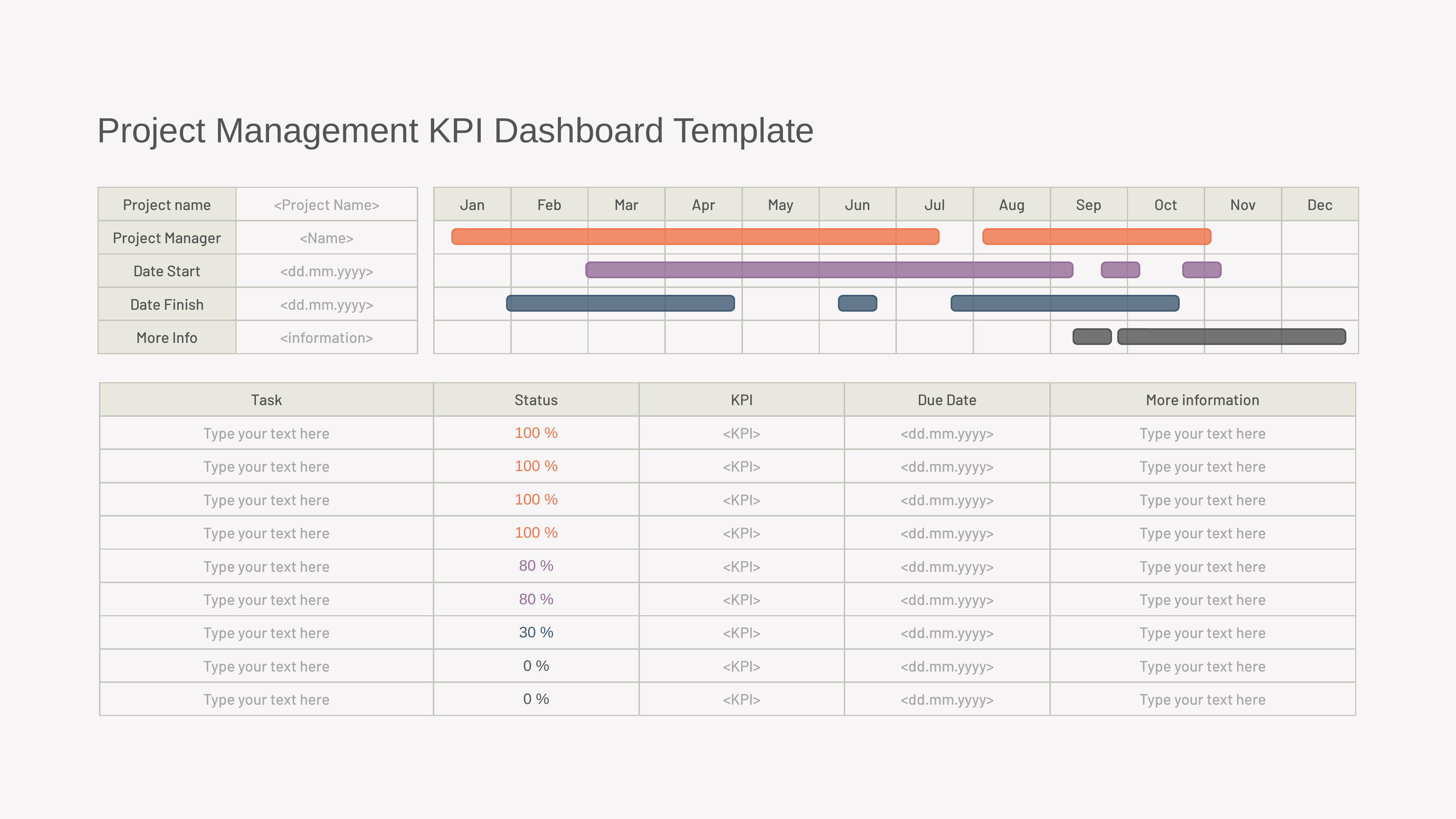

Project Management KPI Dashboard Template
| Project name | <Project Name> |
| --- | --- |
| Project Manager | <Name> |
| Date Start | <dd.mm.yyyy> |
| Date Finish | <dd.mm.yyyy> |
| More Info | <information> |
| Jan | Feb | Mar | Apr | May | Jun | Jul | Aug | Sep | Oct | Nov | Dec |
| --- | --- | --- | --- | --- | --- | --- | --- | --- | --- | --- | --- |
|  |  |  |  |  |  |  |  |  |  |  |  |
|  |  |  |  |  |  |  |  |  |  |  |  |
|  |  |  |  |  |  |  |  |  |  |  |  |
|  |  |  |  |  |  |  |  |  |  |  |  |

| Task | Status | KPI | Due Date | More information |
| --- | --- | --- | --- | --- |
| Type your text here | 100 % | <KPI> | <dd.mm.yyyy> | Type your text here |
| Type your text here | 100 % | <KPI> | <dd.mm.yyyy> | Type your text here |
| Type your text here | 100 % | <KPI> | <dd.mm.yyyy> | Type your text here |
| Type your text here | 100 % | <KPI> | <dd.mm.yyyy> | Type your text here |
| Type your text here | 80 % | <KPI> | <dd.mm.yyyy> | Type your text here |
| Type your text here | 80 % | <KPI> | <dd.mm.yyyy> | Type your text here |
| Type your text here | 30 % | <KPI> | <dd.mm.yyyy> | Type your text here |
| Type your text here | 0 % | <KPI> | <dd.mm.yyyy> | Type your text here |
| Type your text here | 0 % | <KPI> | <dd.mm.yyyy> | Type your text here |